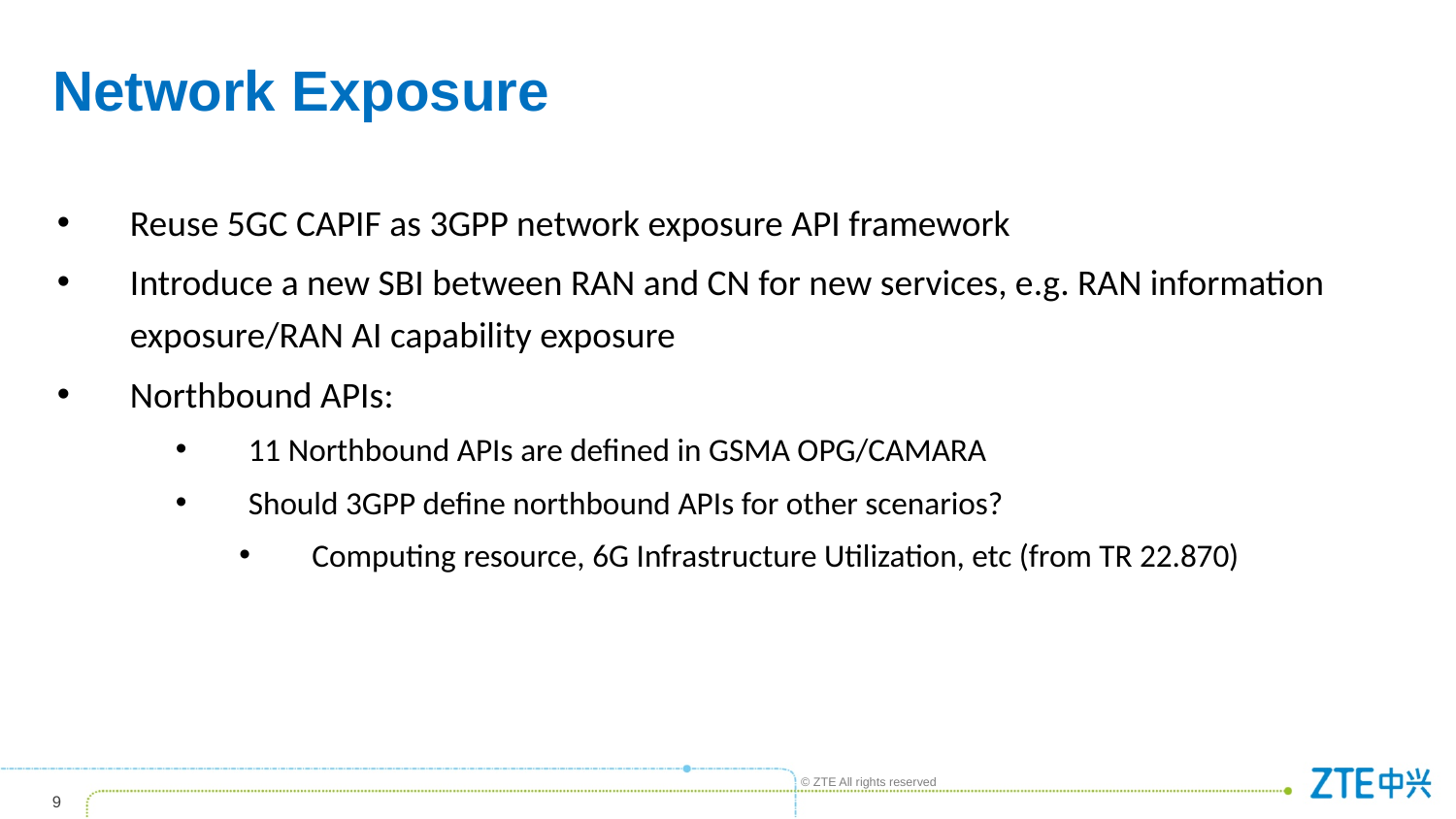

# Network Exposure
Reuse 5GC CAPIF as 3GPP network exposure API framework
Introduce a new SBI between RAN and CN for new services, e.g. RAN information exposure/RAN AI capability exposure
Northbound APIs:
11 Northbound APIs are defined in GSMA OPG/CAMARA
Should 3GPP define northbound APIs for other scenarios?
Computing resource, 6G Infrastructure Utilization, etc (from TR 22.870)